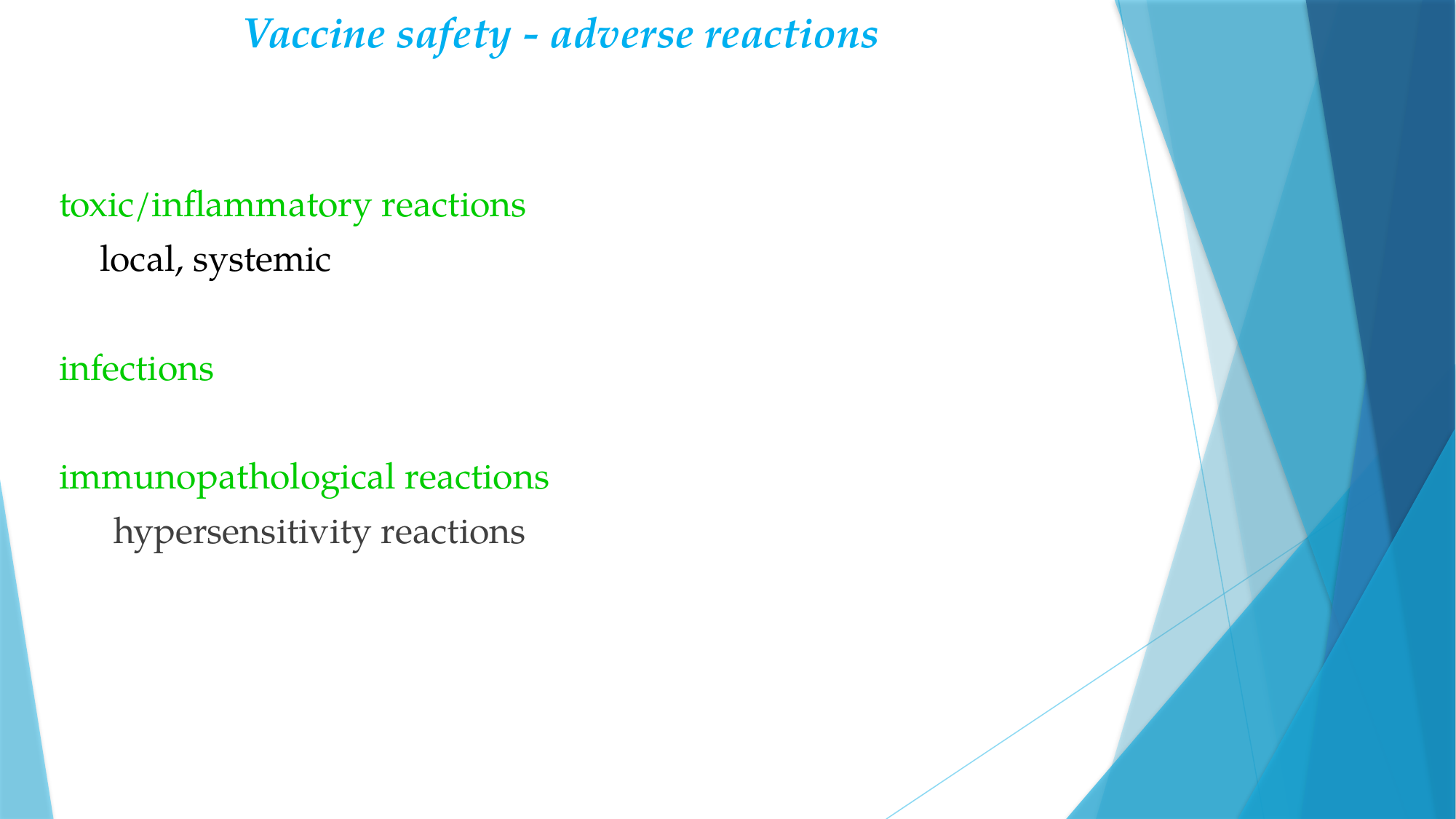

Vaccine safety - adverse reactions
toxic/inflammatory reactions
	local, systemic

infections

immunopathological reactions
hypersensitivity reactions